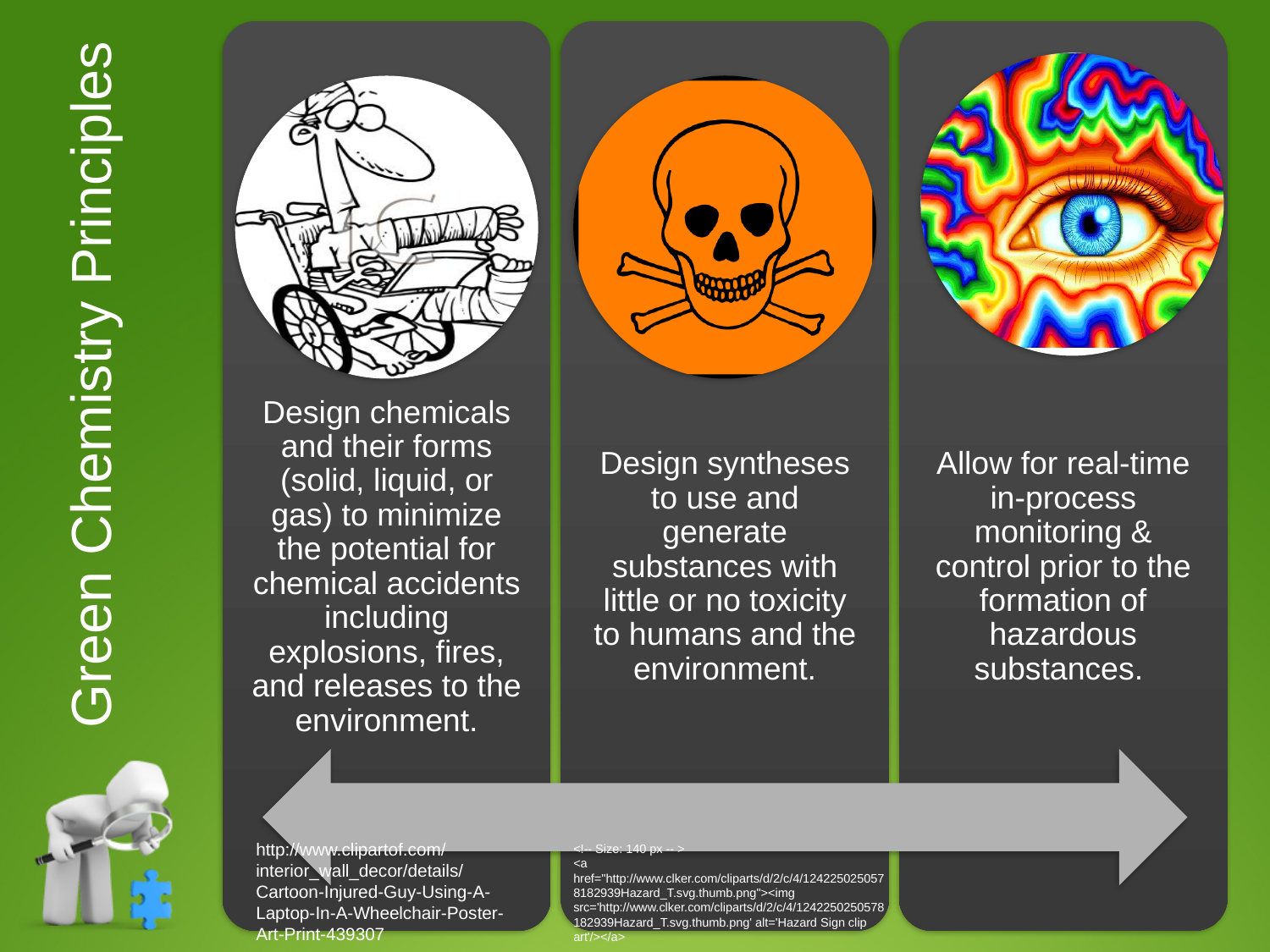

Design chemicals and their forms (solid, liquid, or gas) to minimize the potential for chemical accidents including explosions, fires, and releases to the environment.
Design syntheses to use and generate substances with little or no toxicity to humans and the environment.
Allow for real-time in-process monitoring & control prior to the formation of hazardous substances.
Green Chemistry Principles

http://www.clipartof.com/interior_wall_decor/details/Cartoon-Injured-Guy-Using-A-Laptop-In-A-Wheelchair-Poster-Art-Print-439307
<!-- Size: 140 px -- >
<a href="http://www.clker.com/cliparts/d/2/c/4/1242250250578182939Hazard_T.svg.thumb.png"><img src='http://www.clker.com/cliparts/d/2/c/4/1242250250578182939Hazard_T.svg.thumb.png' alt='Hazard Sign clip art'/></a>